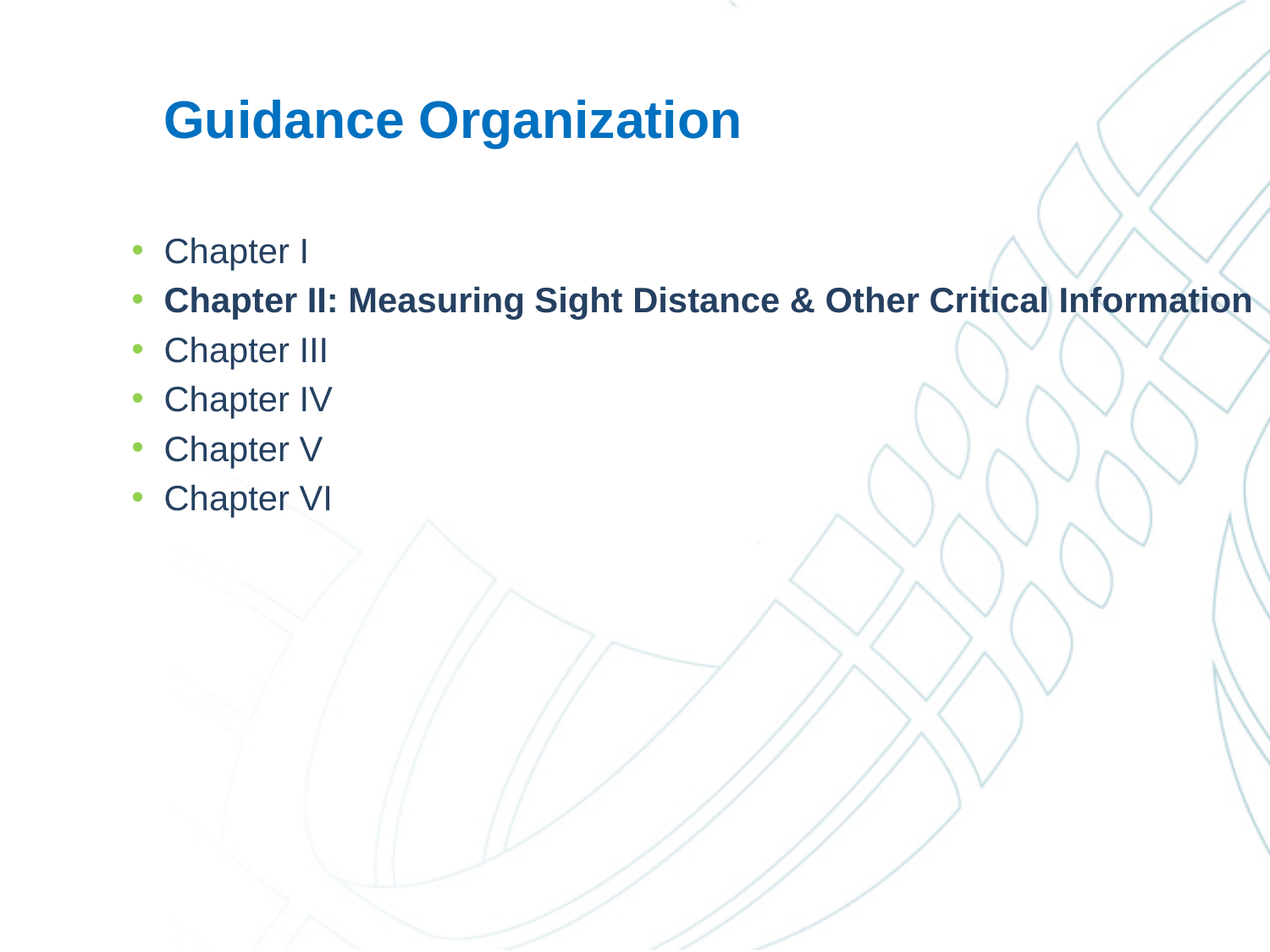

# Guidance Organization
Chapter I
Chapter II: Measuring Sight Distance & Other Critical Information
Chapter III
Chapter IV
Chapter V
Chapter VI